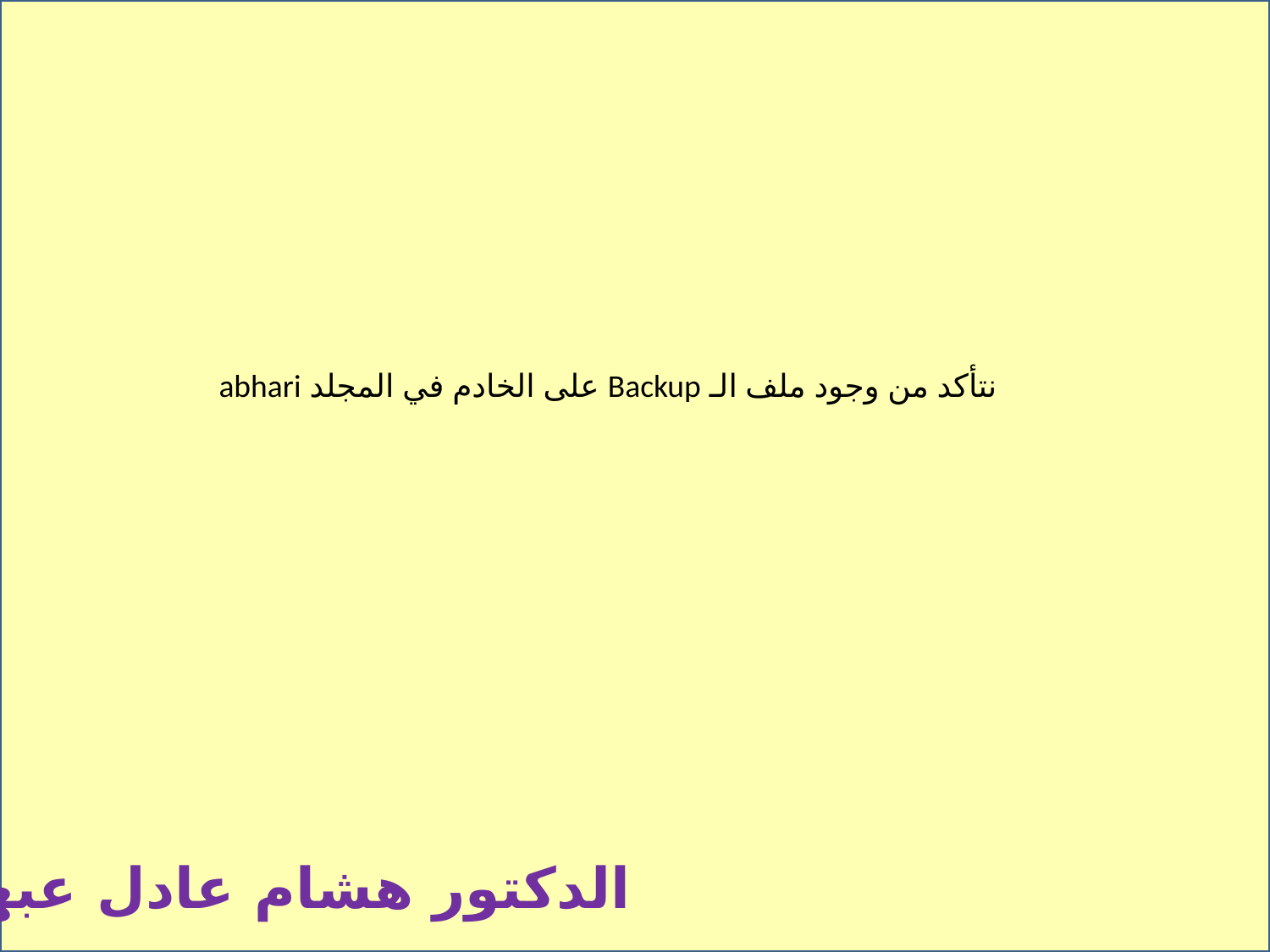

نتأكد من وجود ملف الـ Backup على الخادم في المجلد abhari
الدكتور هشام عادل عبهري